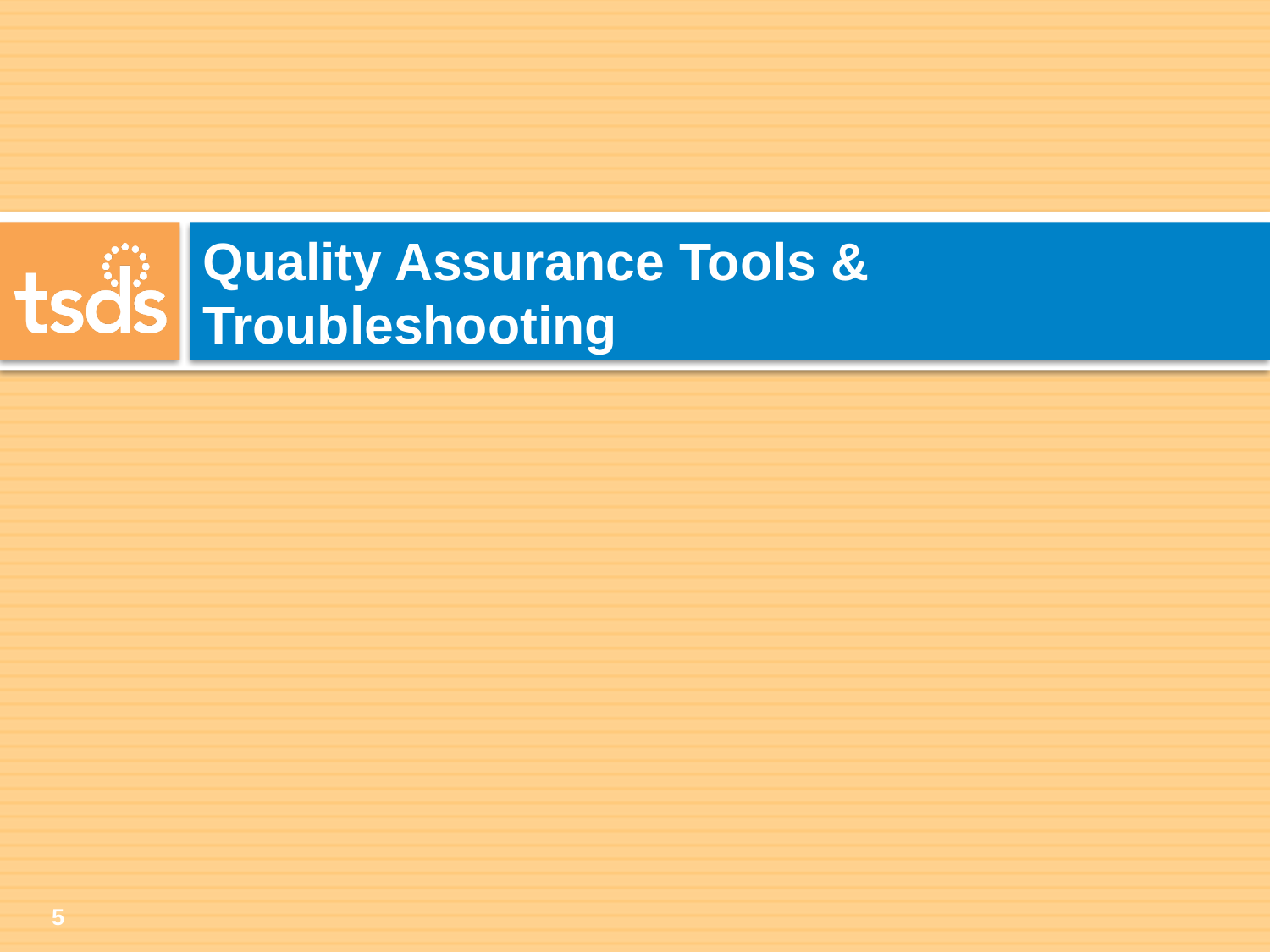

# Quality Assurance Tools & Troubleshooting
5